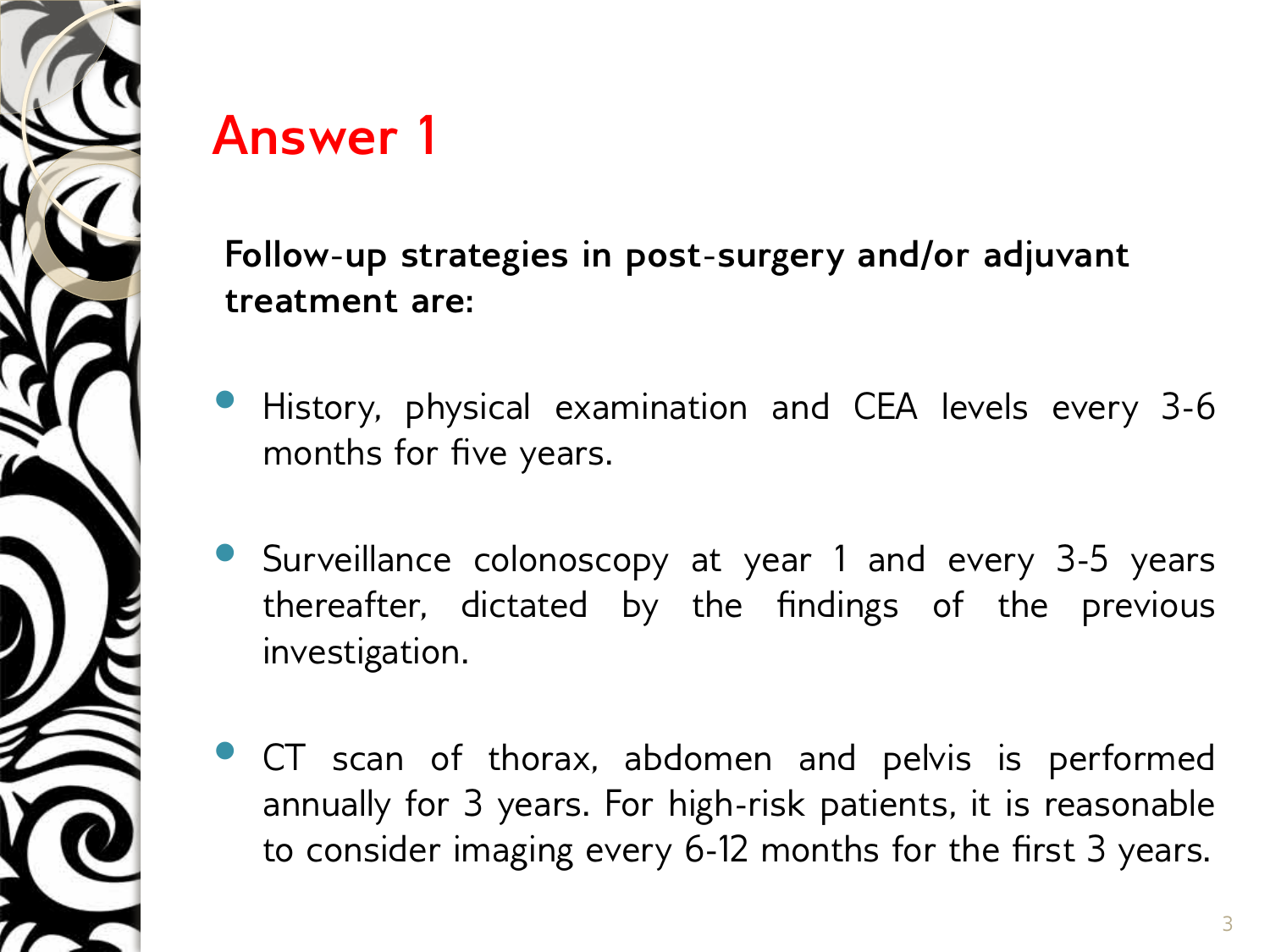

# Answer 1
Follow-up strategies in post-surgery and/or adjuvant treatment are:

History, physical examination and CEA levels every 3-6 months for five years.

Surveillance colonoscopy at year 1 and every 3-5 years thereafter, dictated by the findings of the previous investigation.

CT scan of thorax, abdomen and pelvis is performed annually for 3 years. For high-risk patients, it is reasonable to consider imaging every 6-12 months for the first 3 years.
3